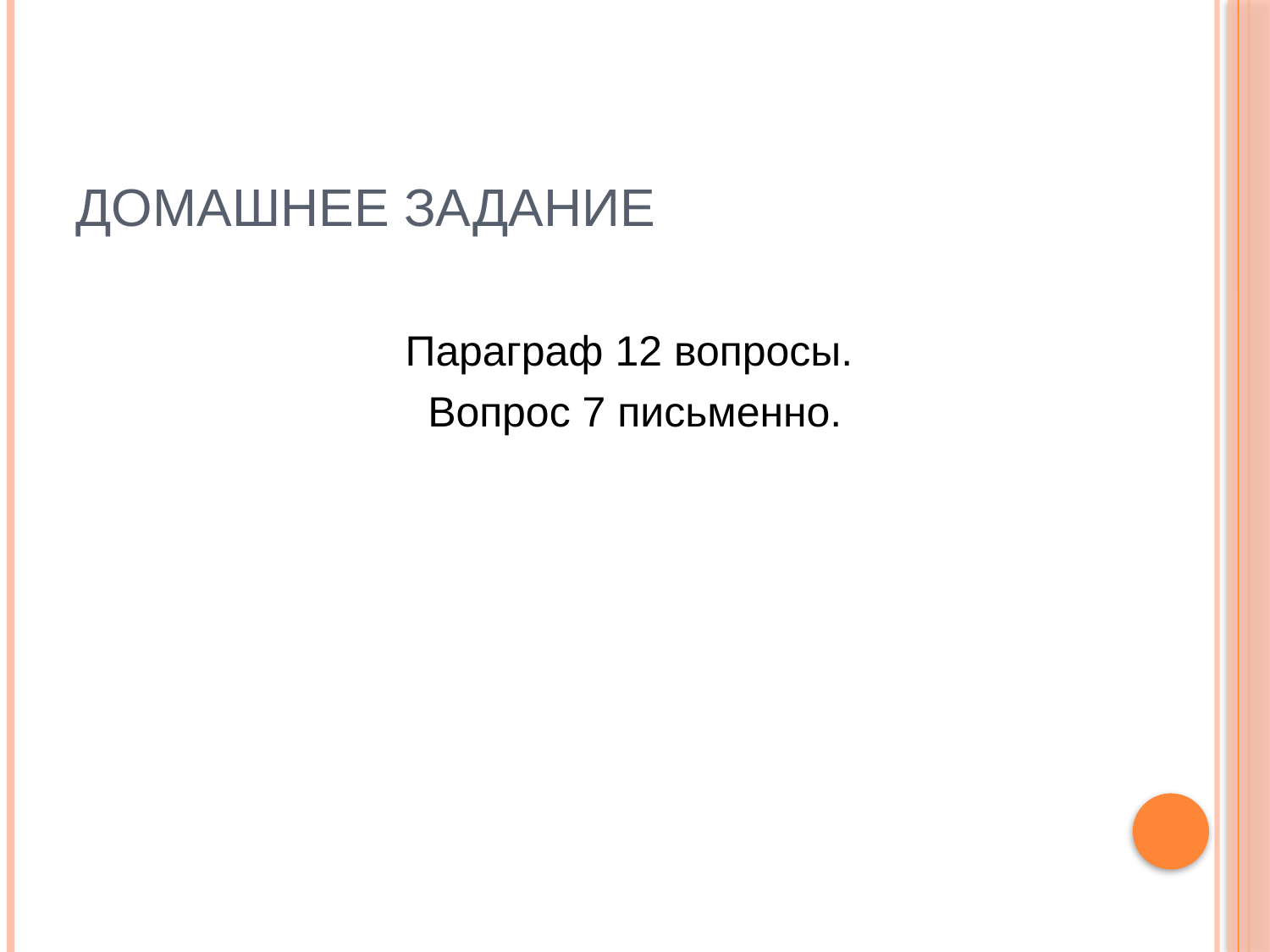

# Домашнее задание
Параграф 12 вопросы.
Вопрос 7 письменно.